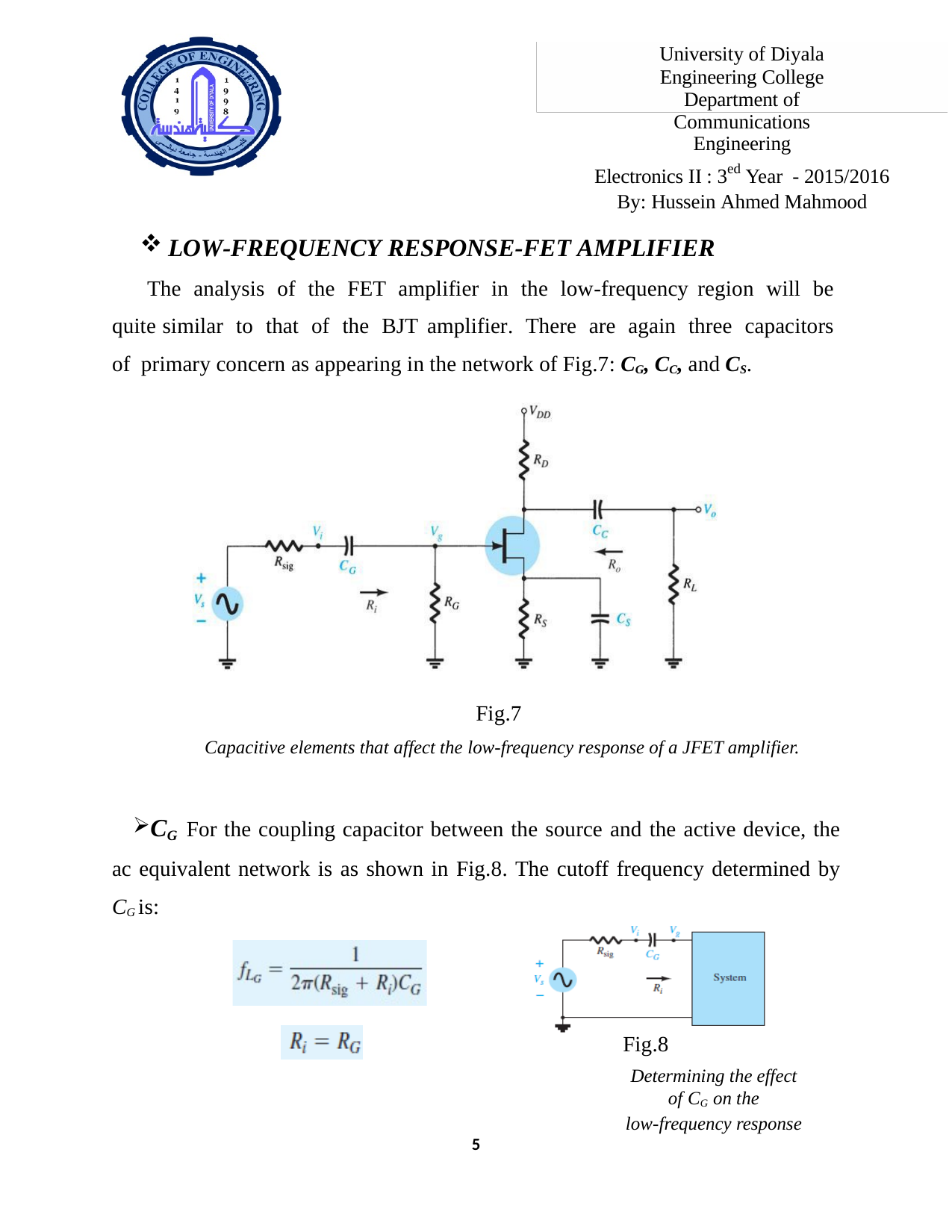

University of Diyala Engineering College
Department of Communications Engineering
Electronics II : 3ed Year  - 2015/2016 By: Hussein Ahmed Mahmood
LOW-FREQUENCY RESPONSE-FET AMPLIFIER
The  analysis  of  the  FET  amplifier  in  the  low-frequency region  will  be  quite similar  to  that  of  the  BJT amplifier.  There  are  again  three  capacitors  of  primary concern as appearing in the network of Fig.7: CG, CC, and CS.

Fig.7

Capacitive elements that affect the low-frequency response of a JFET amplifier.

CG  For the coupling capacitor between the source and the active device, the ac equivalent network is as shown in Fig.8. The cutoff frequency determined by CG is:

Fig.8

Determining the effect of CG on the
low-frequency response

5